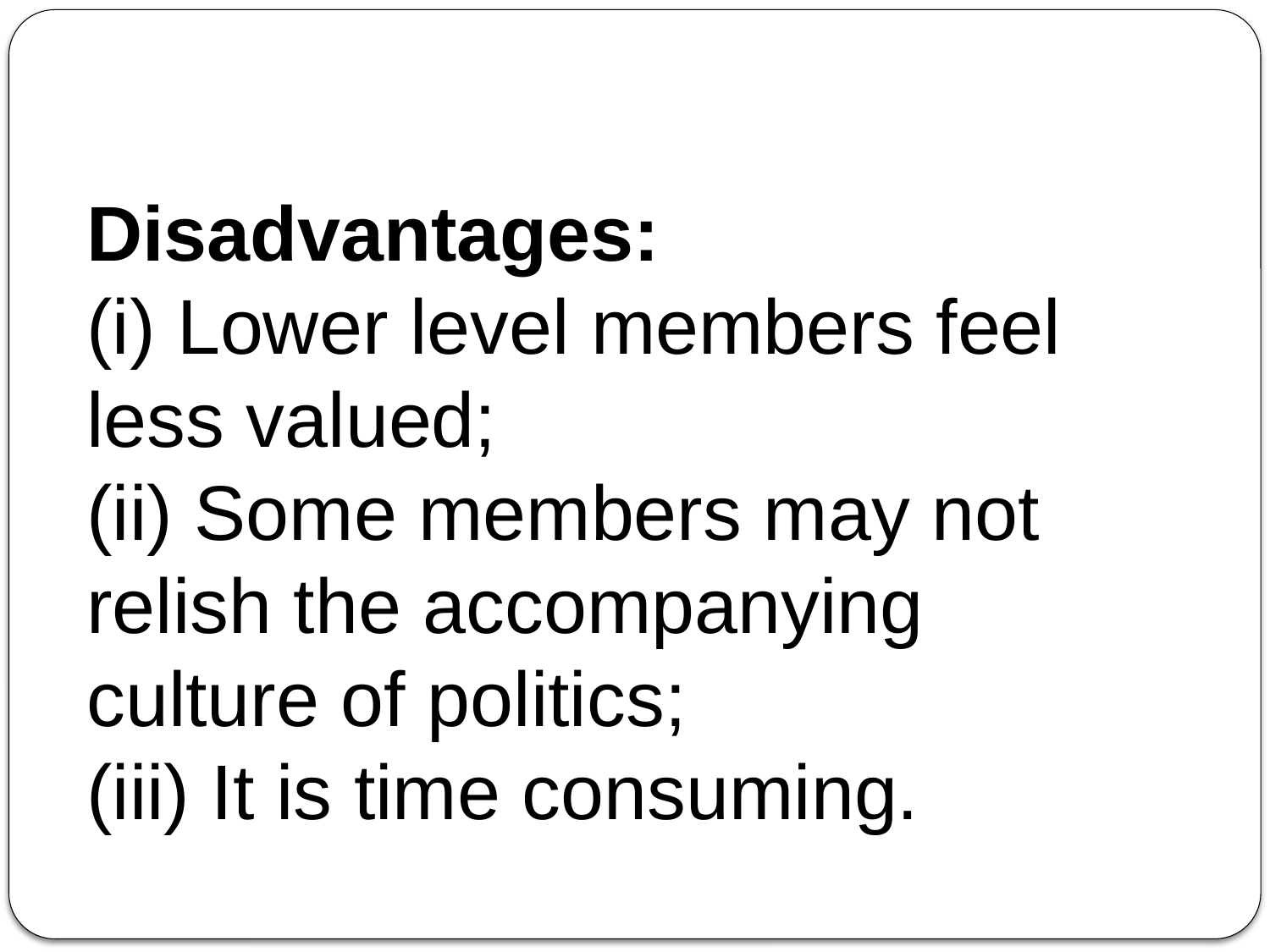

Disadvantages:
(i) Lower level members feel less valued;
(ii) Some members may not relish the accompanying culture of politics;
(iii) It is time consuming.